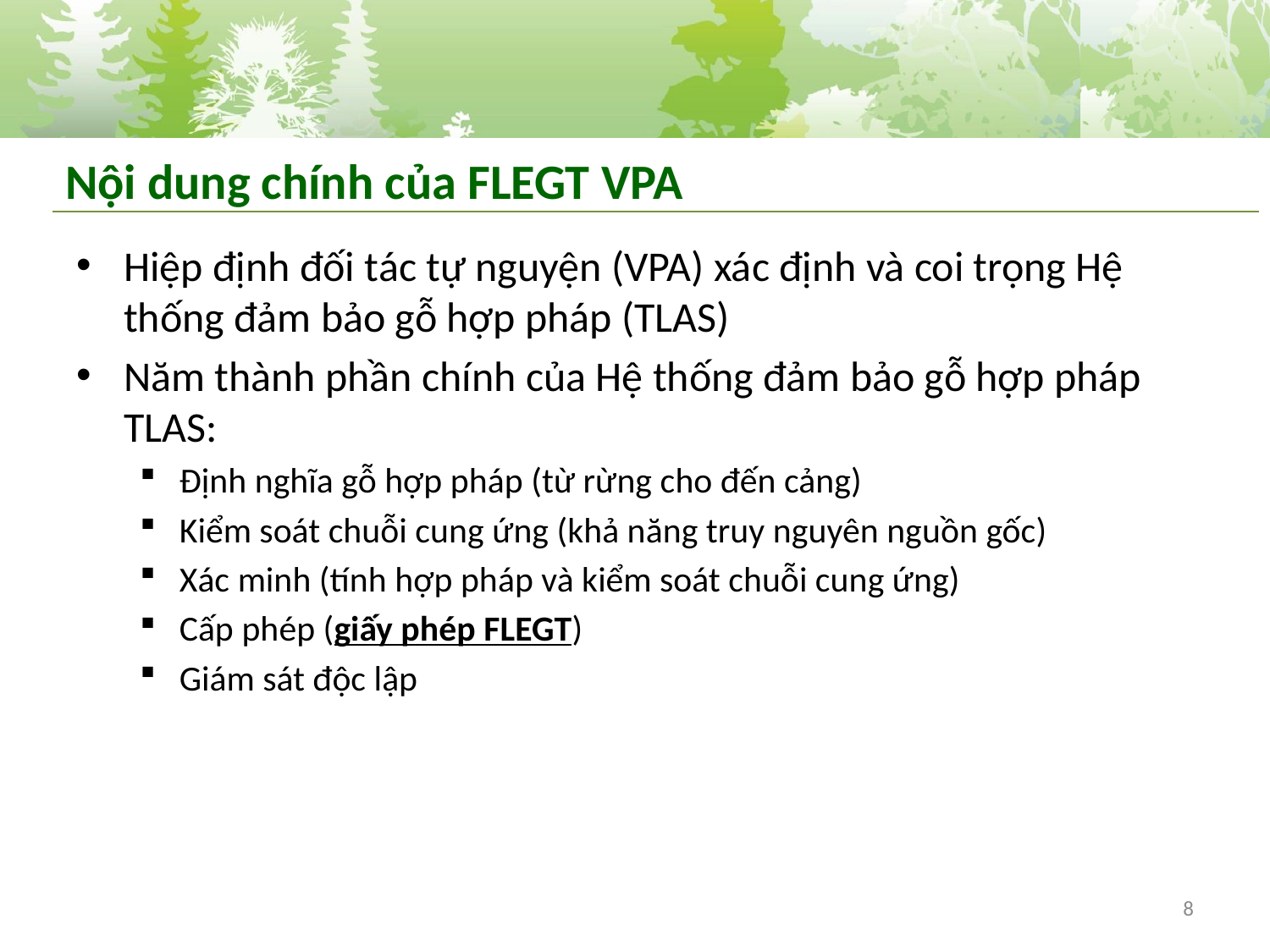

# Nội dung chính của FLEGT VPA
Hiệp định đối tác tự nguyện (VPA) xác định và coi trọng Hệ thống đảm bảo gỗ hợp pháp (TLAS)
Năm thành phần chính của Hệ thống đảm bảo gỗ hợp pháp TLAS:
Định nghĩa gỗ hợp pháp (từ rừng cho đến cảng)
Kiểm soát chuỗi cung ứng (khả năng truy nguyên nguồn gốc)
Xác minh (tính hợp pháp và kiểm soát chuỗi cung ứng)
Cấp phép (giấy phép FLEGT)
Giám sát độc lập
8